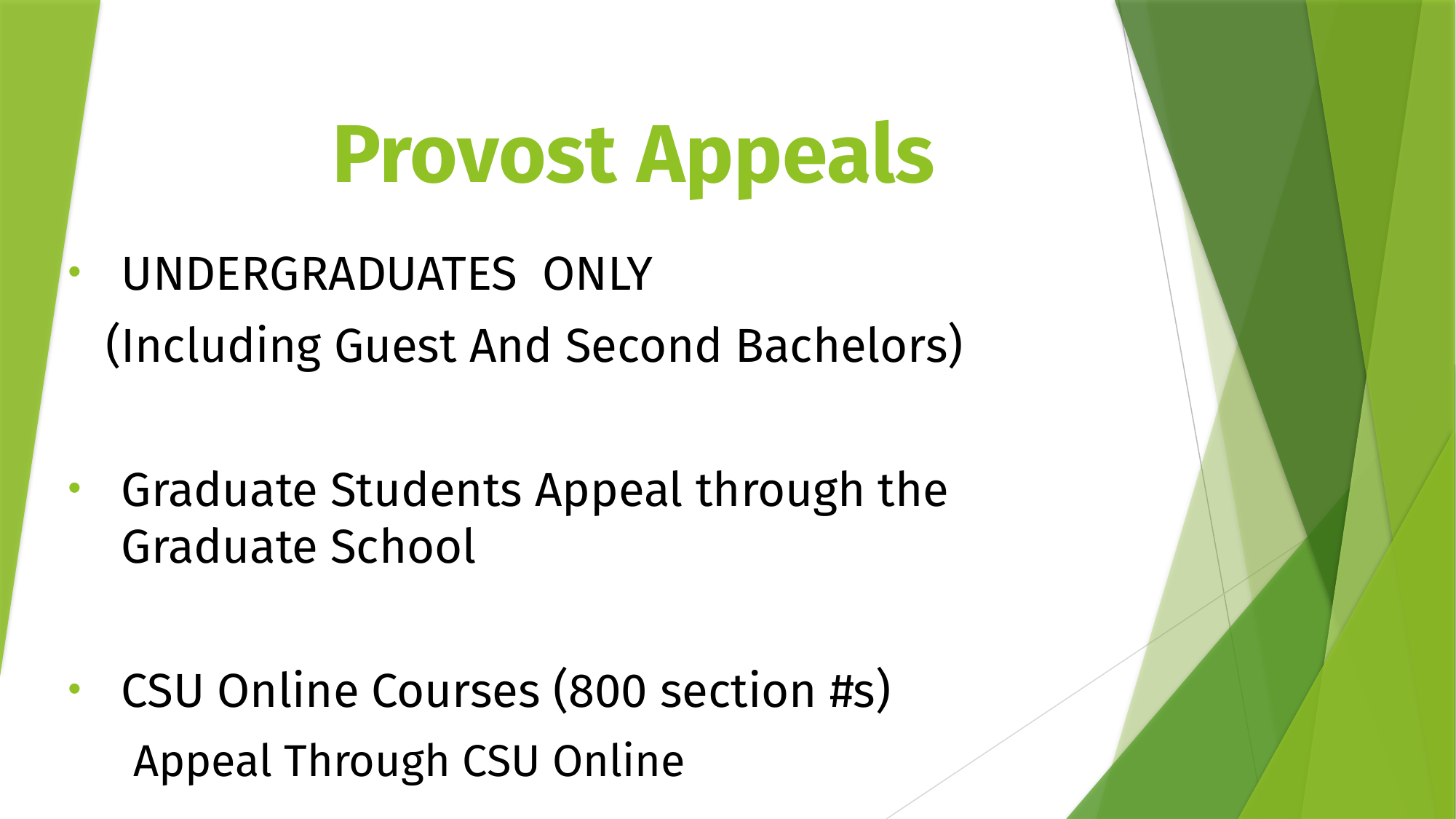

# Provost Appeals
UNDERGRADUATES  ONLY
   (Including Guest And Second Bachelors)

Graduate Students Appeal through the Graduate School

CSU Online Courses (800 section #s)
 Appeal Through CSU Online